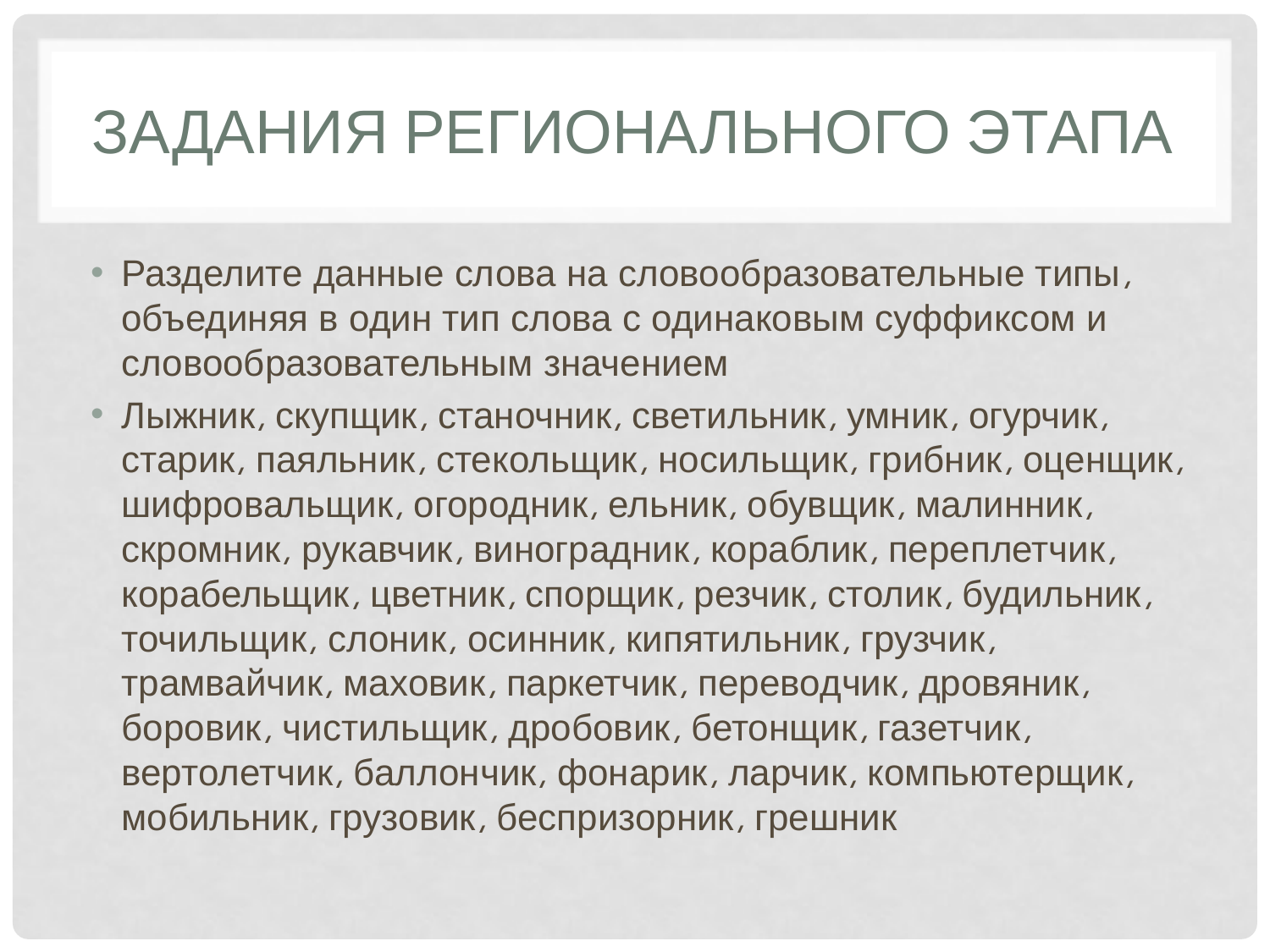

# Задания регионального этапа
Разделите данные слова на словообразовательные типы, объединяя в один тип слова с одинаковым суффиксом и словообразовательным значением
Лыжник, скупщик, станочник, светильник, умник, огурчик, старик, паяльник, стекольщик, носильщик, грибник, оценщик, шифровальщик, огородник, ельник, обувщик, малинник, скромник, рукавчик, виноградник, кораблик, переплетчик, корабельщик, цветник, спорщик, резчик, столик, будильник, точильщик, слоник, осинник, кипятильник, грузчик, трамвайчик, маховик, паркетчик, переводчик, дровяник, боровик, чистильщик, дробовик, бетонщик, газетчик, вертолетчик, баллончик, фонарик, ларчик, компьютерщик, мобильник, грузовик, беспризорник, грешник